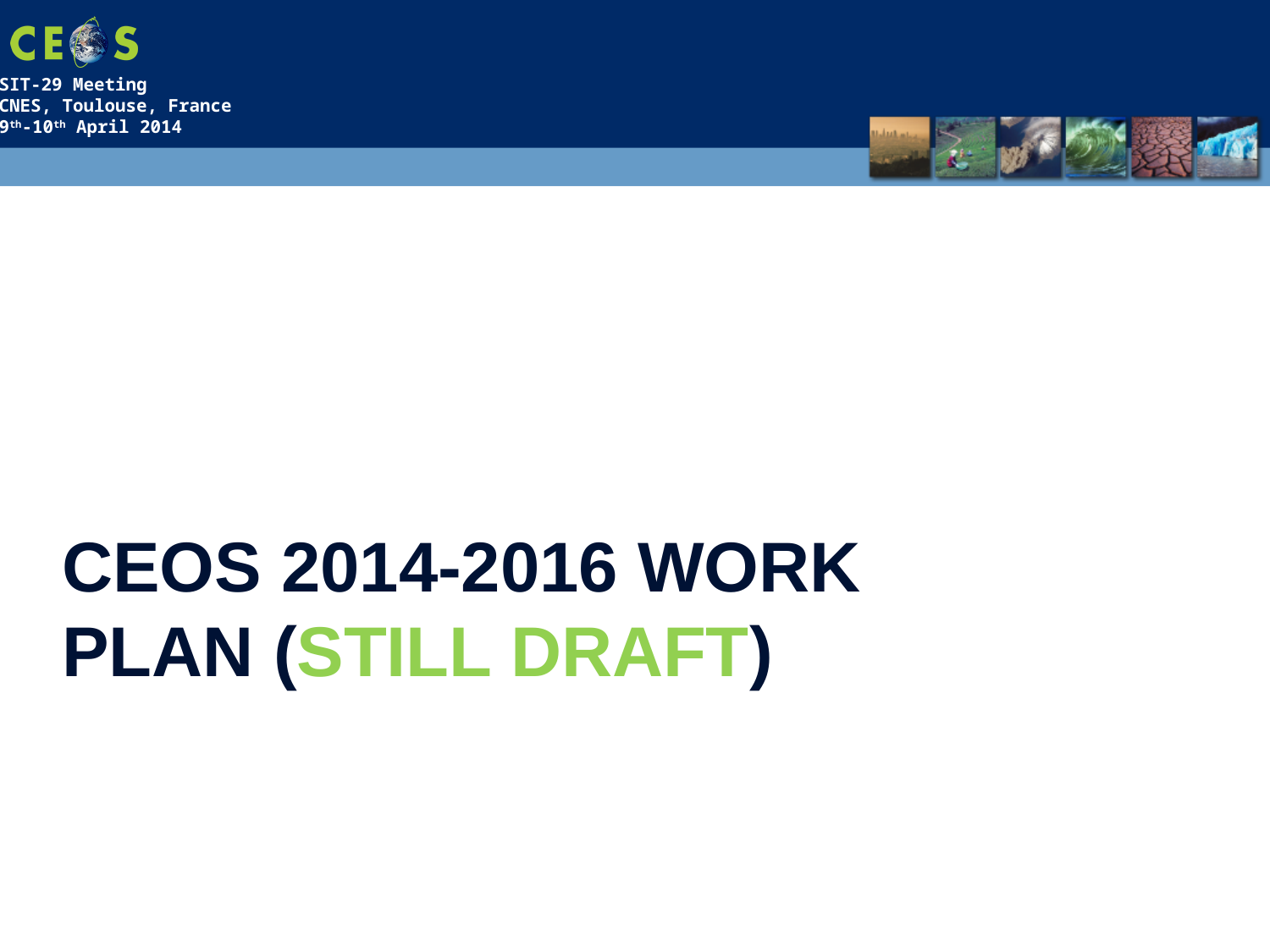

# CEOS 2014-2016 work plan (Still Draft)